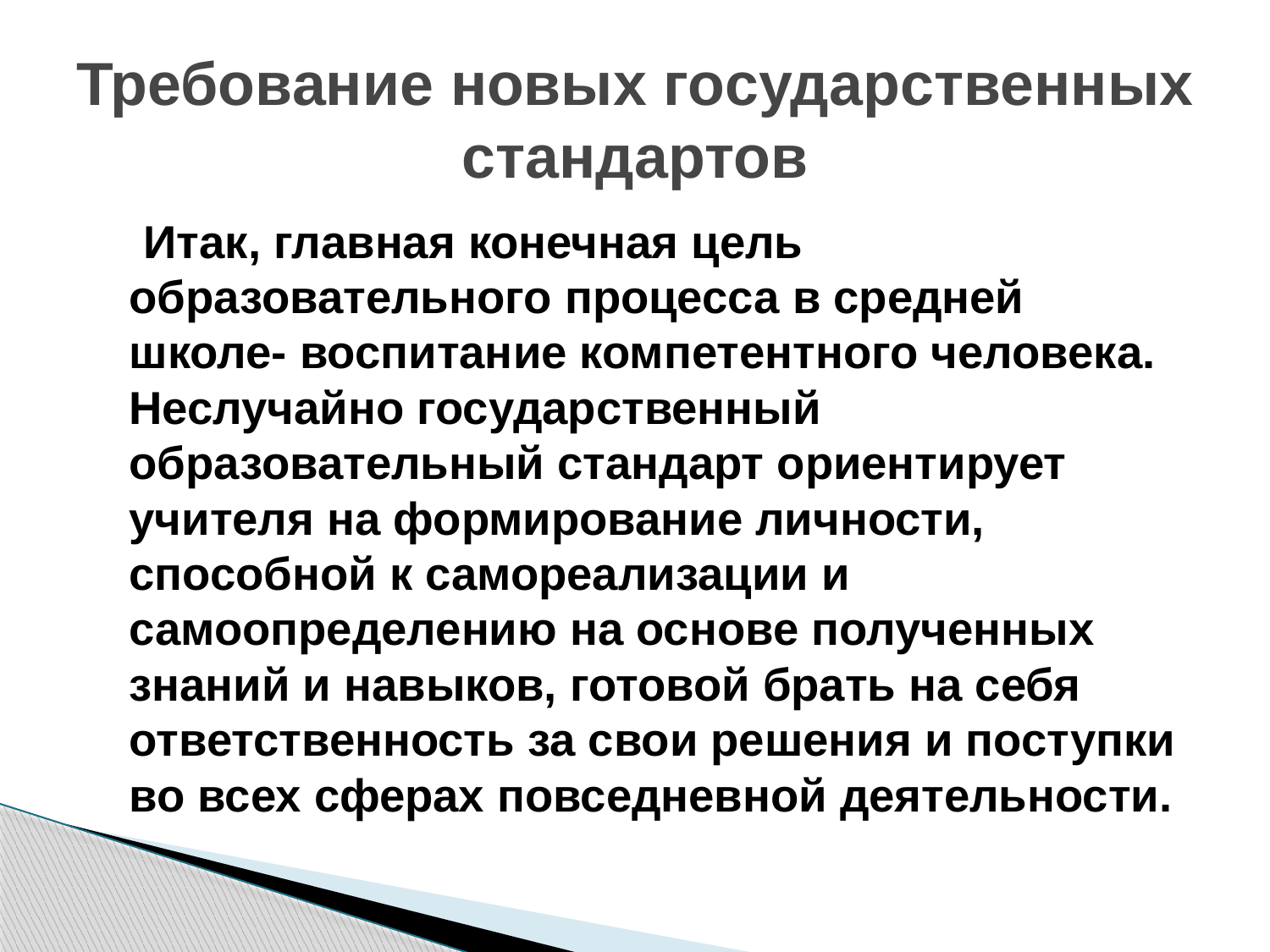

# Требование новых государственных стандартов
    Итак, главная конечная цель образовательного процесса в средней школе- воспитание компетентного человека. Неслучайно государственный образовательный стандарт ориентирует учителя на формирование личности, способной к самореализации и самоопределению на основе полученных знаний и навыков, готовой брать на себя ответственность за свои решения и поступки во всех сферах повседневной деятельности.